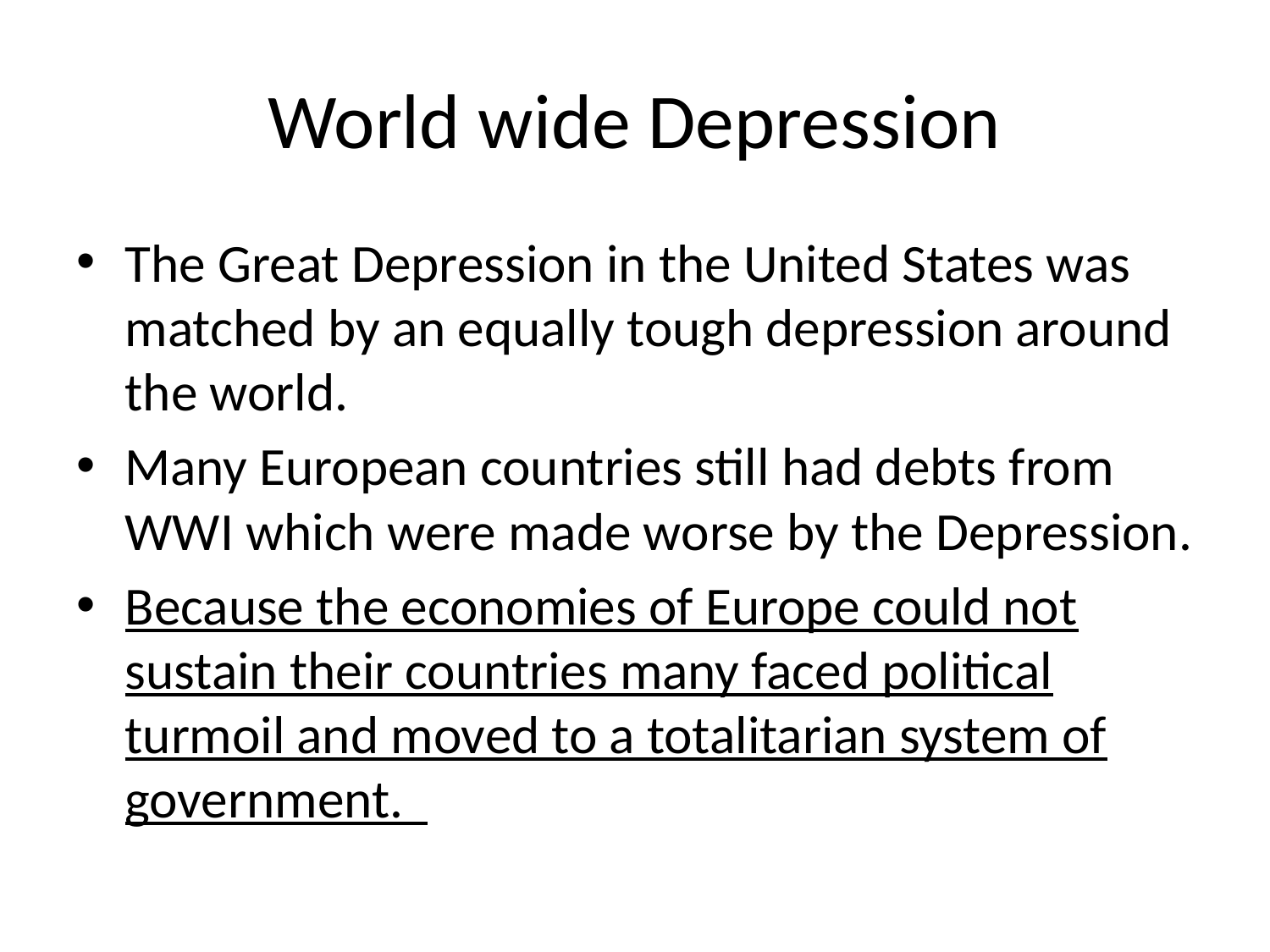

# World wide Depression
The Great Depression in the United States was matched by an equally tough depression around the world.
Many European countries still had debts from WWI which were made worse by the Depression.
Because the economies of Europe could not sustain their countries many faced political turmoil and moved to a totalitarian system of government.